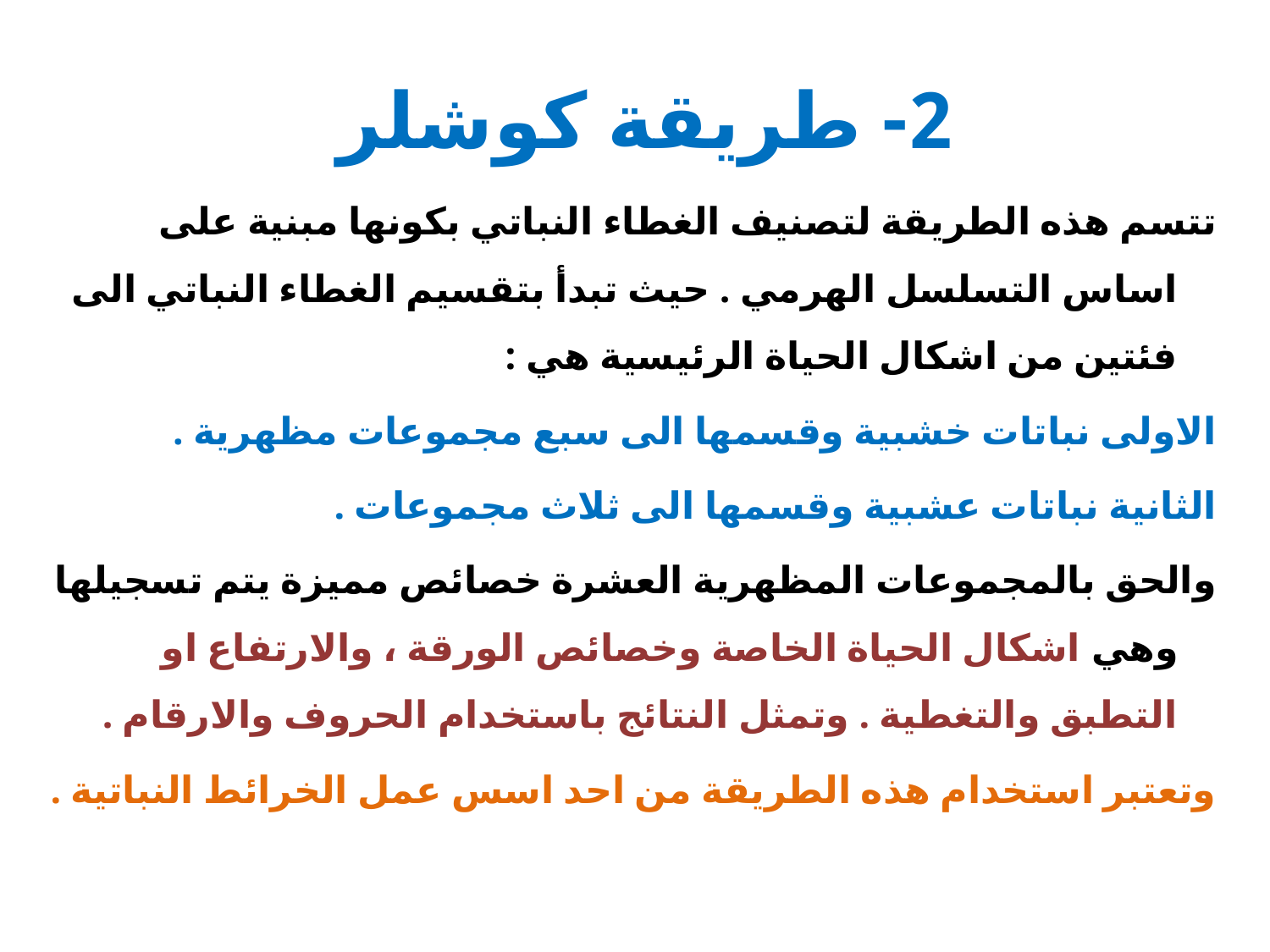

# 2- طريقة كوشلر
تتسم هذه الطريقة لتصنيف الغطاء النباتي بكونها مبنية على اساس التسلسل الهرمي . حيث تبدأ بتقسيم الغطاء النباتي الى فئتين من اشكال الحياة الرئيسية هي :
الاولى نباتات خشبية وقسمها الى سبع مجموعات مظهرية .
الثانية نباتات عشبية وقسمها الى ثلاث مجموعات .
والحق بالمجموعات المظهرية العشرة خصائص مميزة يتم تسجيلها وهي اشكال الحياة الخاصة وخصائص الورقة ، والارتفاع او التطبق والتغطية . وتمثل النتائج باستخدام الحروف والارقام .
وتعتبر استخدام هذه الطريقة من احد اسس عمل الخرائط النباتية .